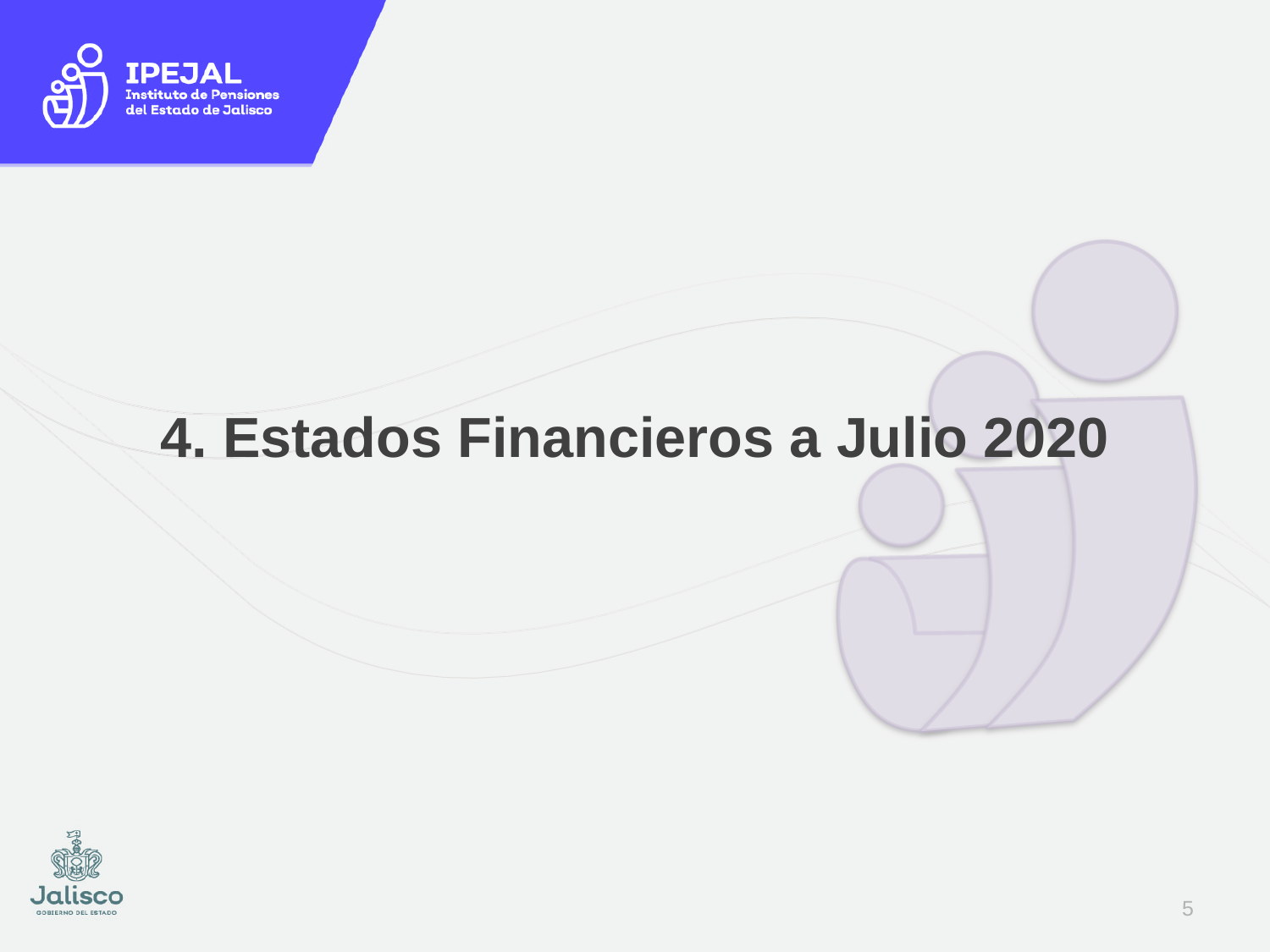

4. Estados Financieros a Julio 2020
5